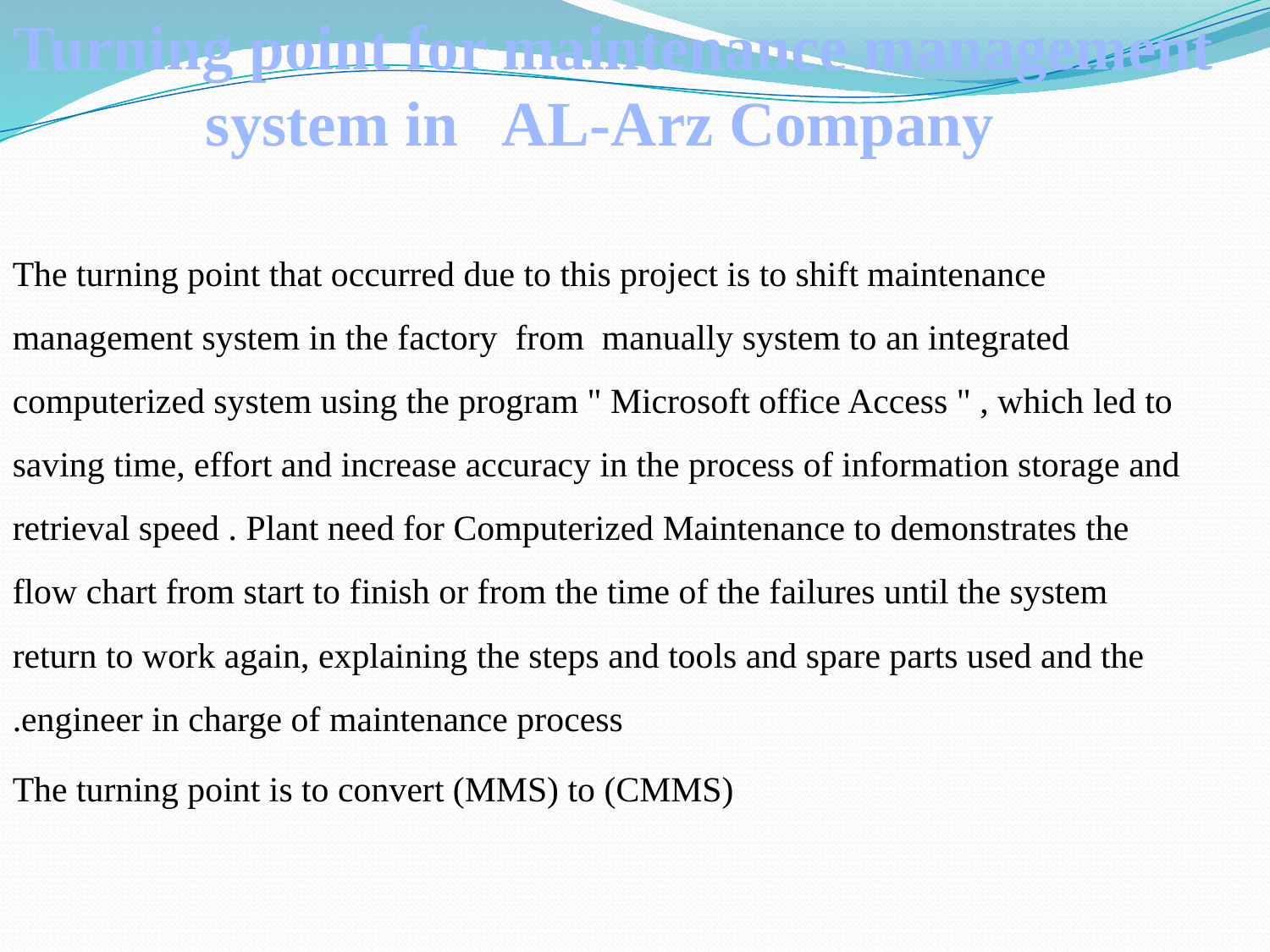

Turning point for maintenance management system in   AL-Arz Company

The turning point that occurred due to this project is to shift maintenance management system in the factory  from  manually system to an integrated computerized system using the program " Microsoft office Access " , which led to saving time, effort and increase accuracy in the process of information storage and retrieval speed . Plant need for Computerized Maintenance to demonstrates the flow chart from start to finish or from the time of the failures until the system return to work again, explaining the steps and tools and spare parts used and the engineer in charge of maintenance process.
The turning point is to convert (MMS) to (CMMS)